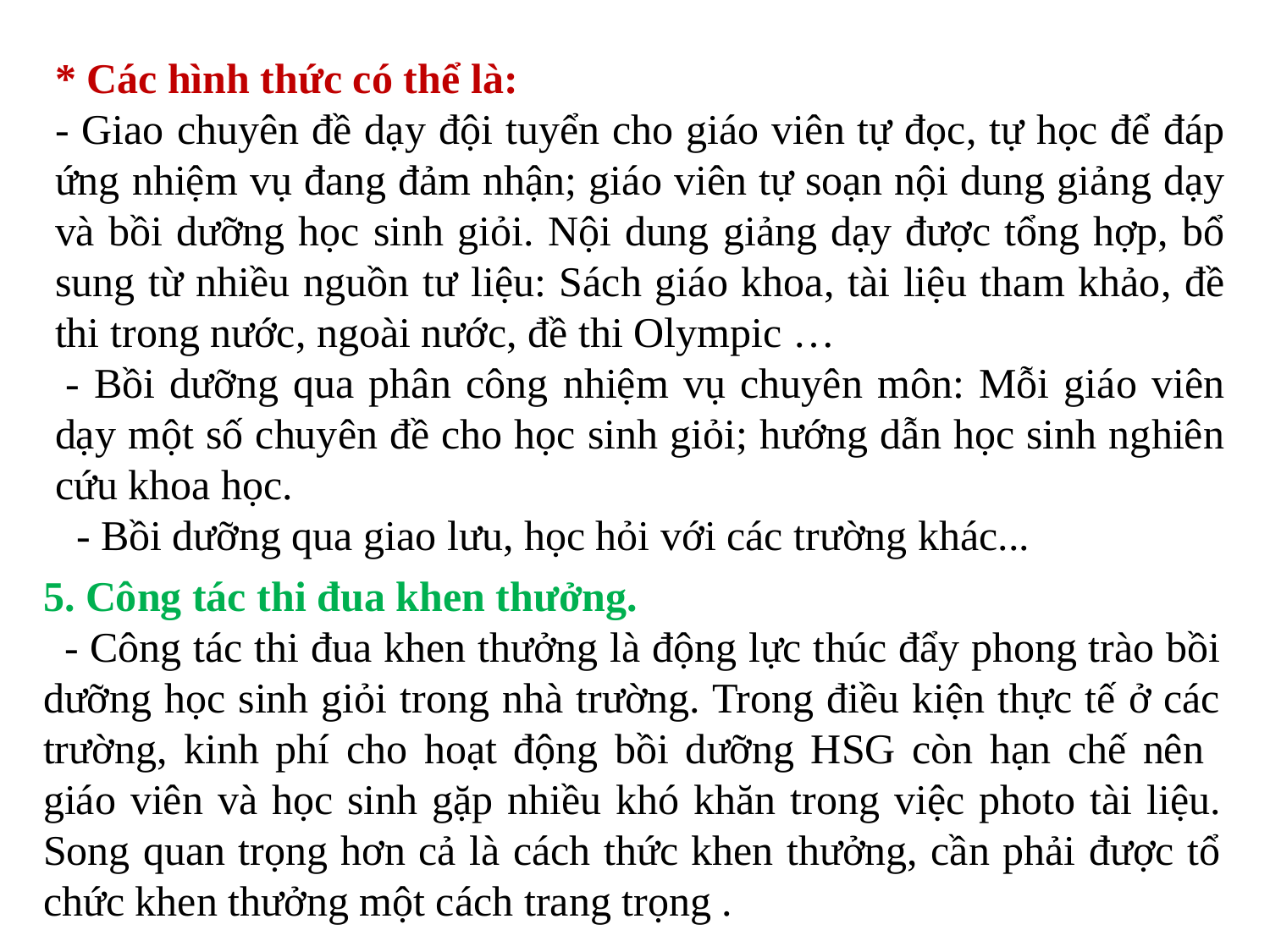

* Các hình thức có thể là:
- Giao chuyên đề dạy đội tuyển cho giáo viên tự đọc, tự học để đáp ứng nhiệm vụ đang đảm nhận; giáo viên tự soạn nội dung giảng dạy và bồi dưỡng học sinh giỏi. Nội dung giảng dạy được tổng hợp, bổ sung từ nhiều nguồn tư liệu: Sách giáo khoa, tài liệu tham khảo, đề thi trong nước, ngoài nước, đề thi Olympic …
 - Bồi dưỡng qua phân công nhiệm vụ chuyên môn: Mỗi giáo viên dạy một số chuyên đề cho học sinh giỏi; hướng dẫn học sinh nghiên cứu khoa học.
  - Bồi dưỡng qua giao lưu, học hỏi với các trường khác...
5. Công tác thi đua khen thưởng.
  - Công tác thi đua khen thưởng là động lực thúc đẩy phong trào bồi dưỡng học sinh giỏi trong nhà trường. Trong điều kiện thực tế ở các trường, kinh phí cho hoạt động bồi dưỡng HSG còn hạn chế nên  giáo viên và học sinh gặp nhiều khó khăn trong việc photo tài liệu. Song quan trọng hơn cả là cách thức khen thưởng, cần phải được tổ chức khen thưởng một cách trang trọng .